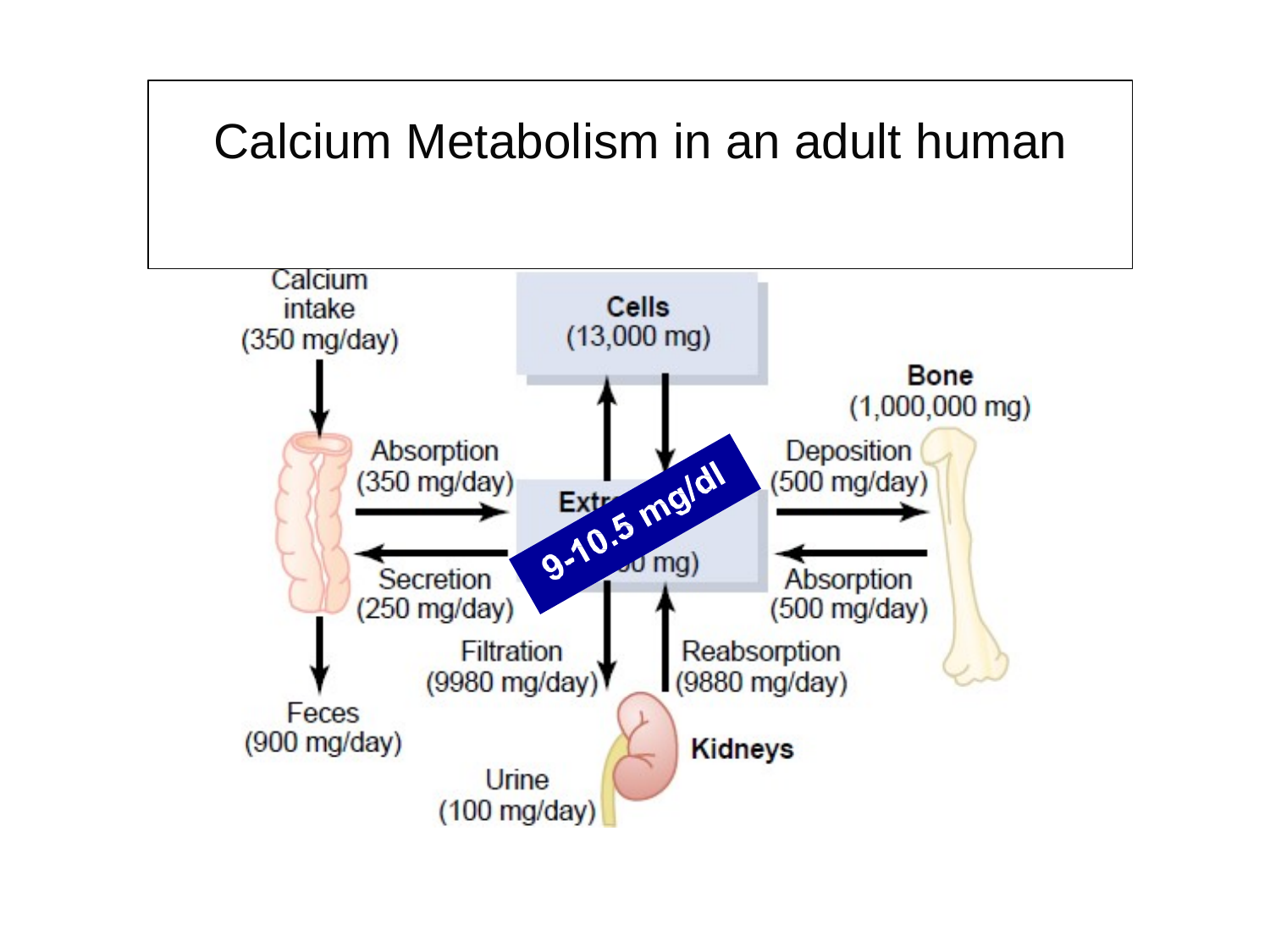

# Calcium Metabolism in an adult human